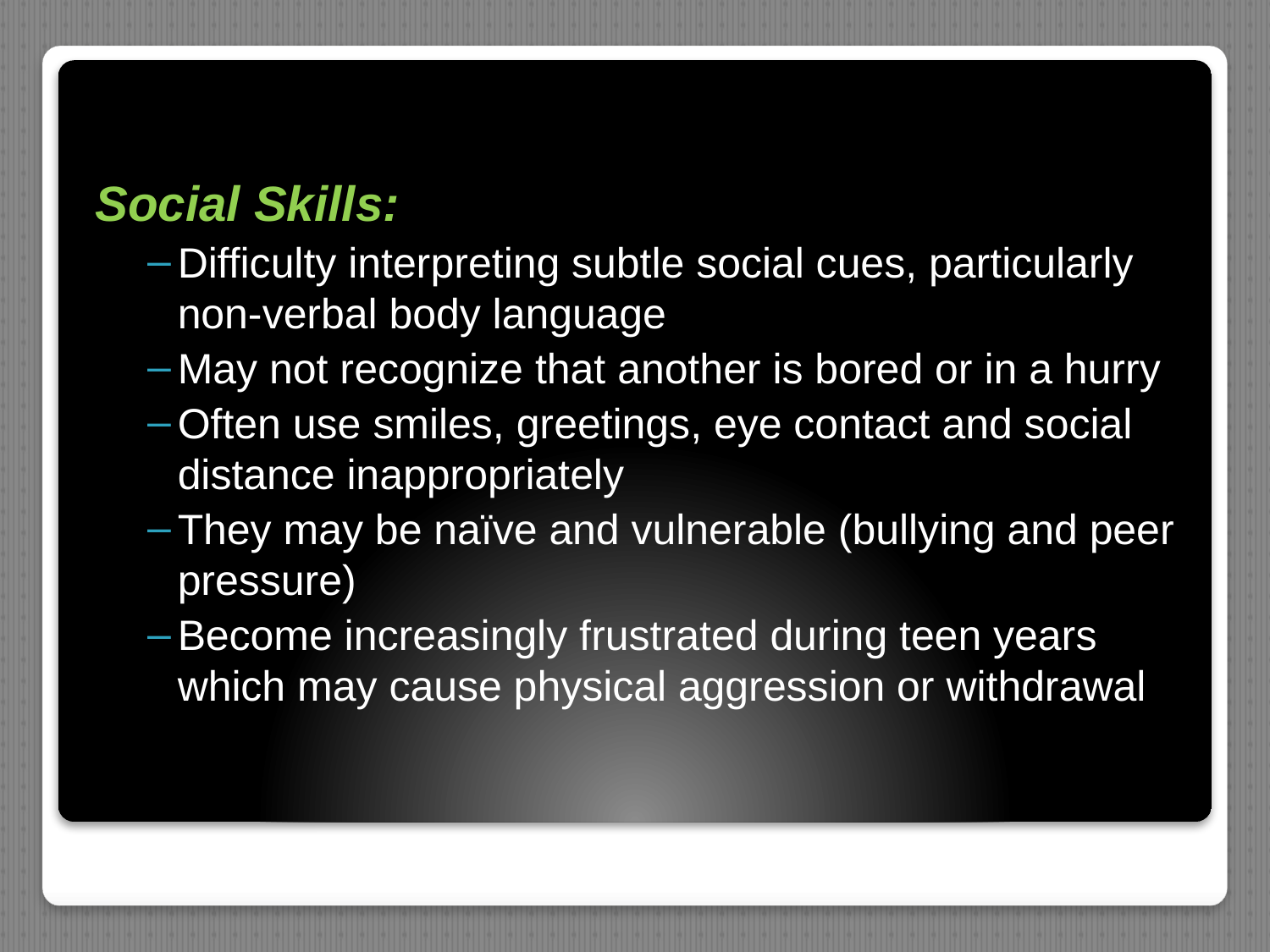

Social Skills:
Difficulty interpreting subtle social cues, particularly non-verbal body language
May not recognize that another is bored or in a hurry
Often use smiles, greetings, eye contact and social distance inappropriately
They may be naïve and vulnerable (bullying and peer pressure)
Become increasingly frustrated during teen years which may cause physical aggression or withdrawal